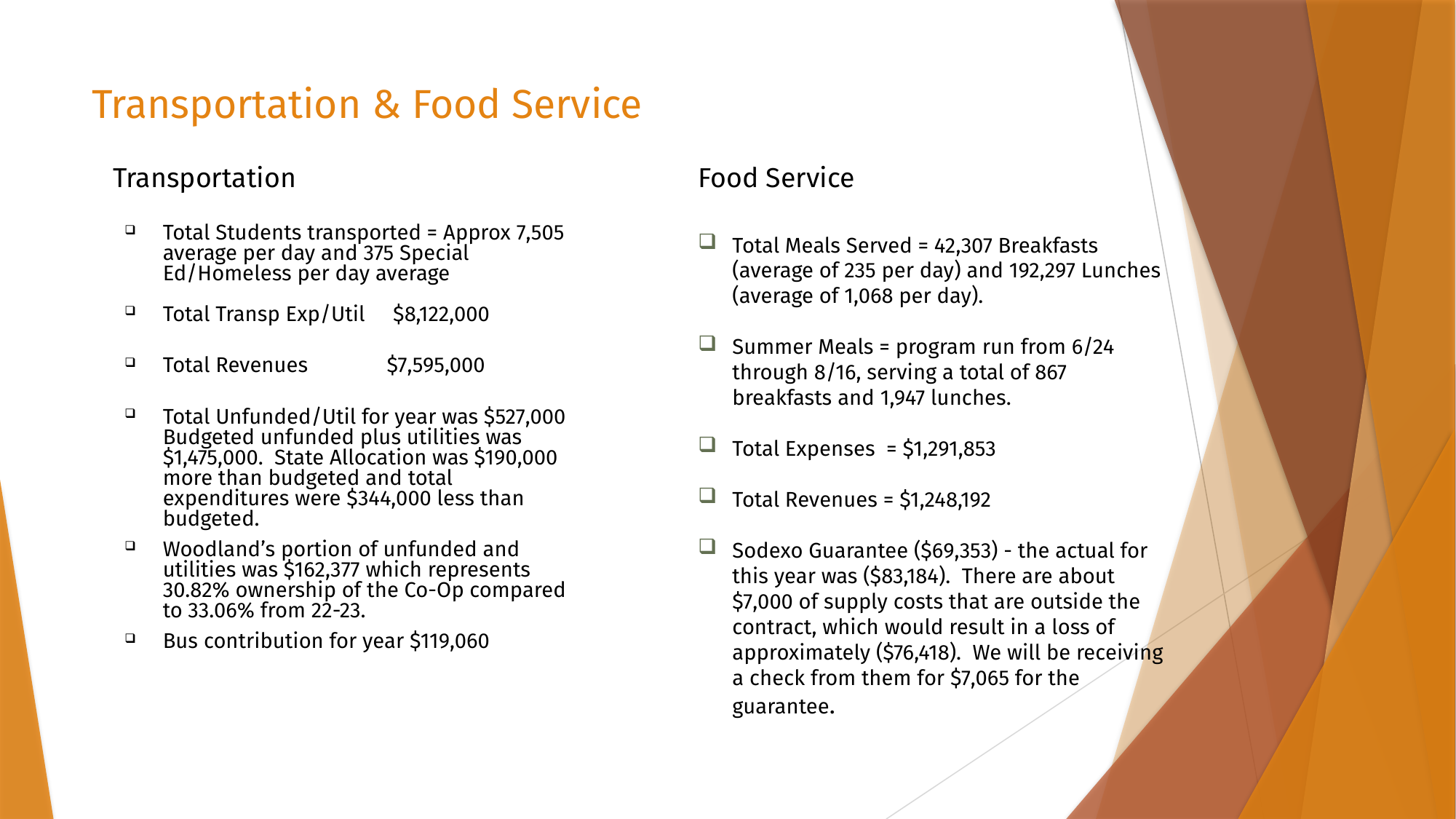

# Transportation & Food Service
Transportation
Food Service
Total Students transported = Approx 7,505 average per day and 375 Special Ed/Homeless per day average

Total Transp Exp/Util     $8,122,000

Total Revenues              $7,595,000

Total Unfunded/Util for year was $527,000  Budgeted unfunded plus utilities was $1,475,000.  State Allocation was $190,000 more than budgeted and total expenditures were $344,000 less than budgeted.
Woodland’s portion of unfunded and utilities was $162,377 which represents 30.82% ownership of the Co-Op compared to 33.06% from 22-23.
Bus contribution for year $119,060
Total Meals Served = 42,307 Breakfasts (average of 235 per day) and 192,297 Lunches (average of 1,068 per day).

Summer Meals = program run from 6/24 through 8/16, serving a total of 867 breakfasts and 1,947 lunches.

Total Expenses  = $1,291,853

Total Revenues = $1,248,192

Sodexo Guarantee ($69,353) - the actual for this year was ($83,184).  There are about $7,000 of supply costs that are outside the contract, which would result in a loss of approximately ($76,418).  We will be receiving a check from them for $7,065 for the guarantee.